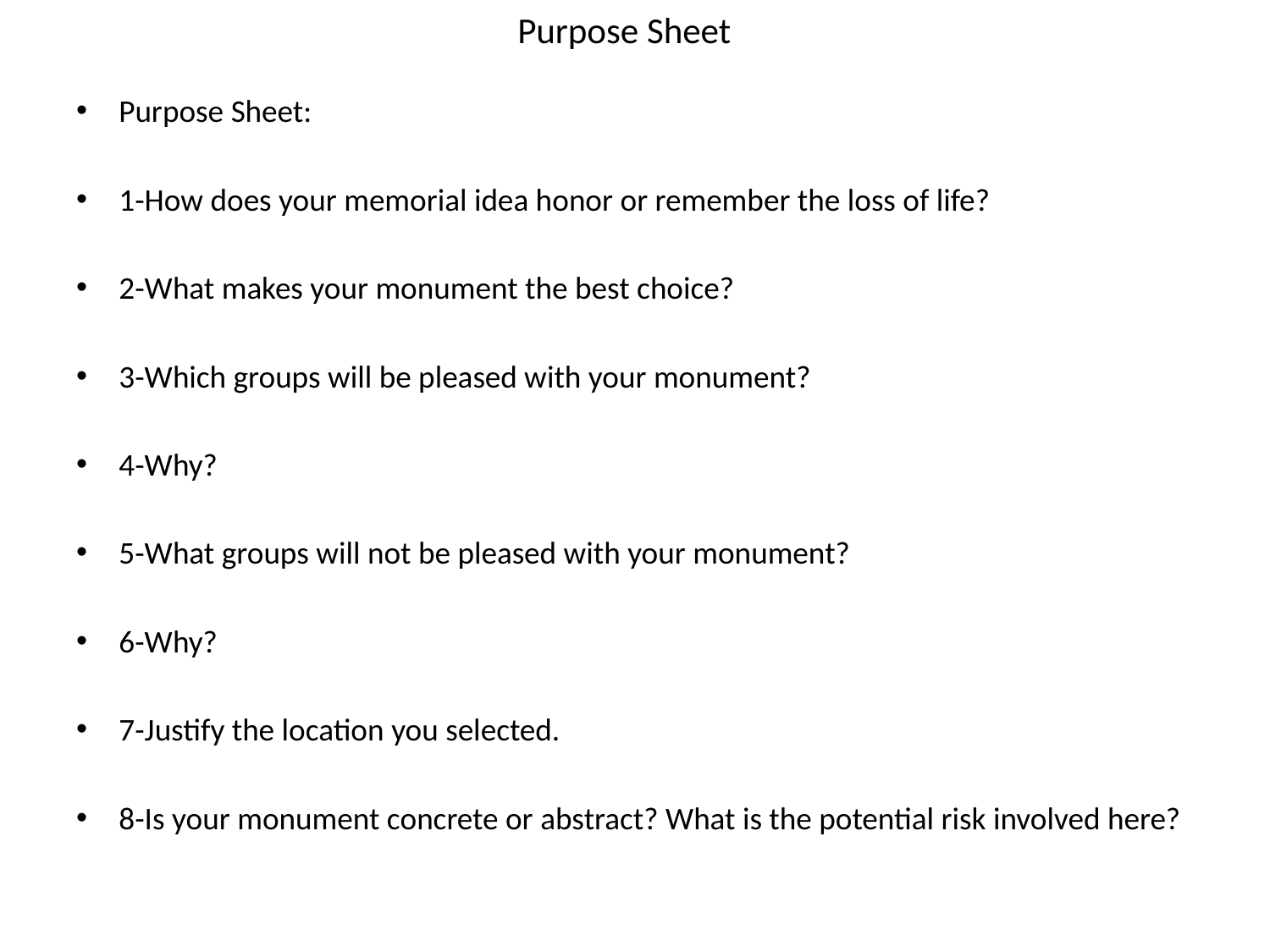

# Purpose Sheet
Purpose Sheet:

1-How does your memorial idea honor or remember the loss of life?

2-What makes your monument the best choice?

3-Which groups will be pleased with your monument?

4-Why?

5-What groups will not be pleased with your monument?

6-Why?

7-Justify the location you selected.

8-Is your monument concrete or abstract? What is the potential risk involved here?